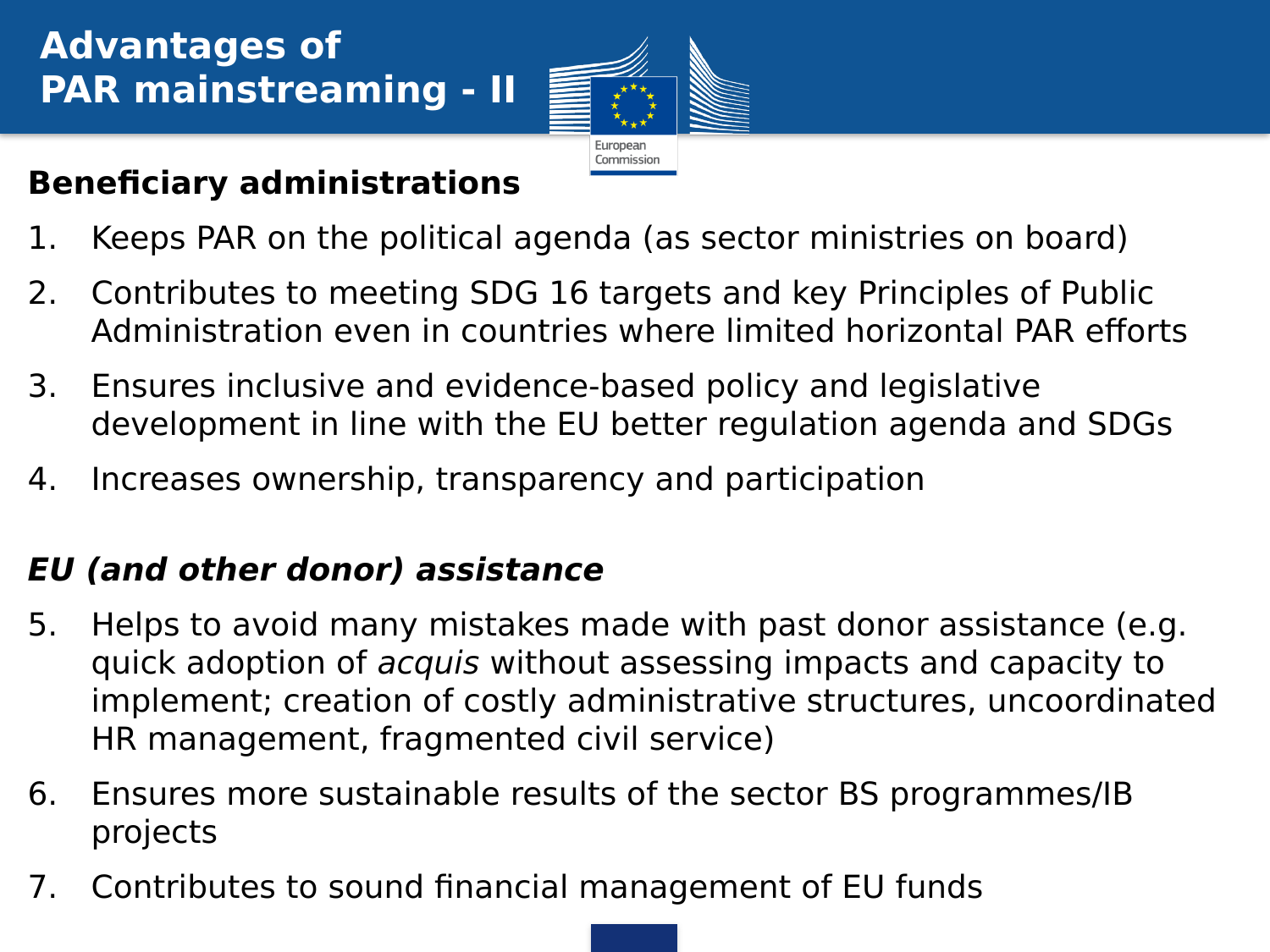

# Advantages of PAR mainstreaming - II
Beneficiary administrations
Keeps PAR on the political agenda (as sector ministries on board)
Contributes to meeting SDG 16 targets and key Principles of Public Administration even in countries where limited horizontal PAR efforts
Ensures inclusive and evidence-based policy and legislative development in line with the EU better regulation agenda and SDGs
Increases ownership, transparency and participation

EU (and other donor) assistance
Helps to avoid many mistakes made with past donor assistance (e.g. quick adoption of acquis without assessing impacts and capacity to implement; creation of costly administrative structures, uncoordinated HR management, fragmented civil service)
Ensures more sustainable results of the sector BS programmes/IB projects
Contributes to sound financial management of EU funds